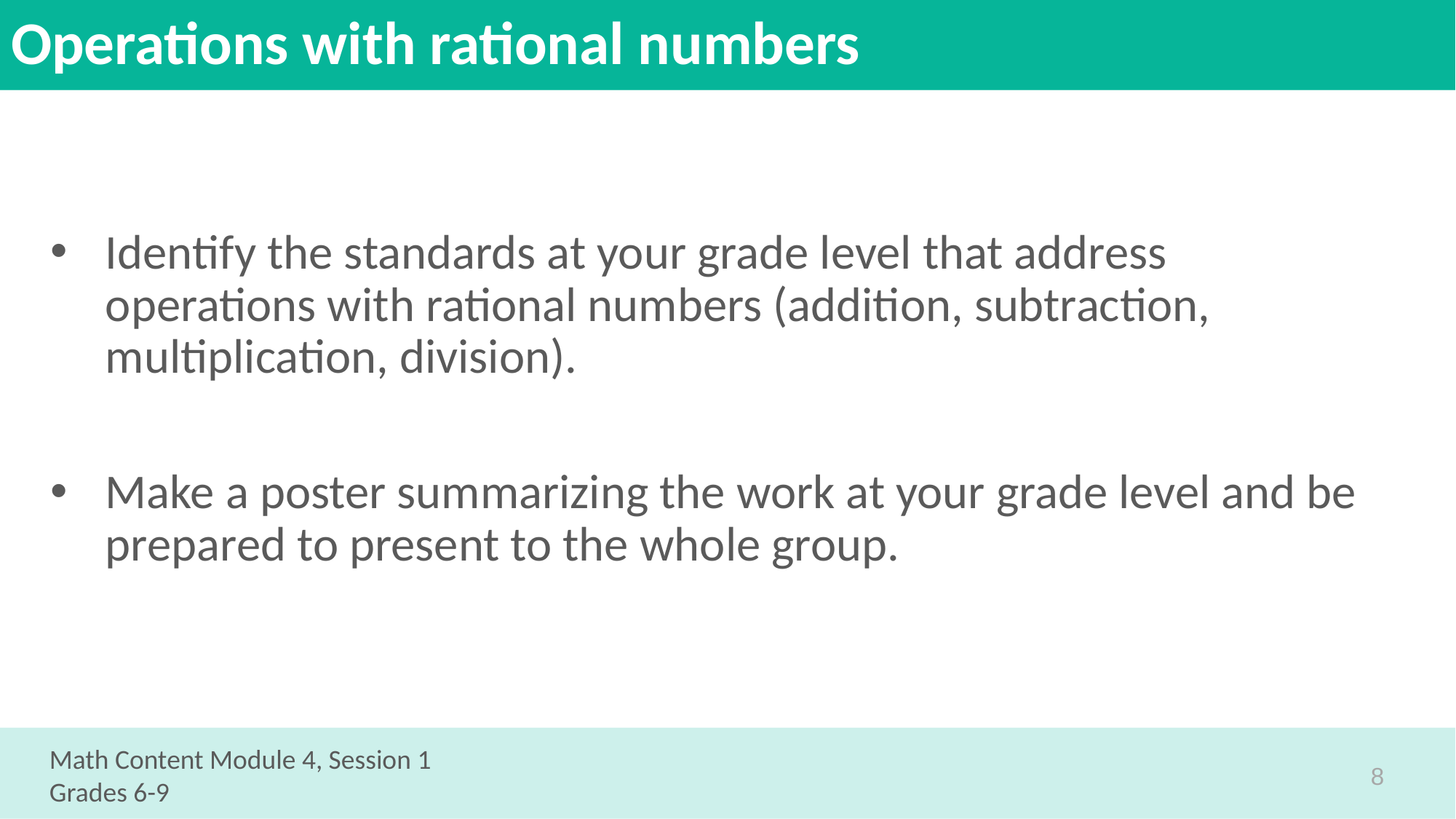

# Operations with rational numbers

Identify the standards at your grade level that address operations with rational numbers (addition, subtraction, multiplication, division).

Make a poster summarizing the work at your grade level and be prepared to present to the whole group.
Math Content Module 4, Session 1
Grades 6-9
8